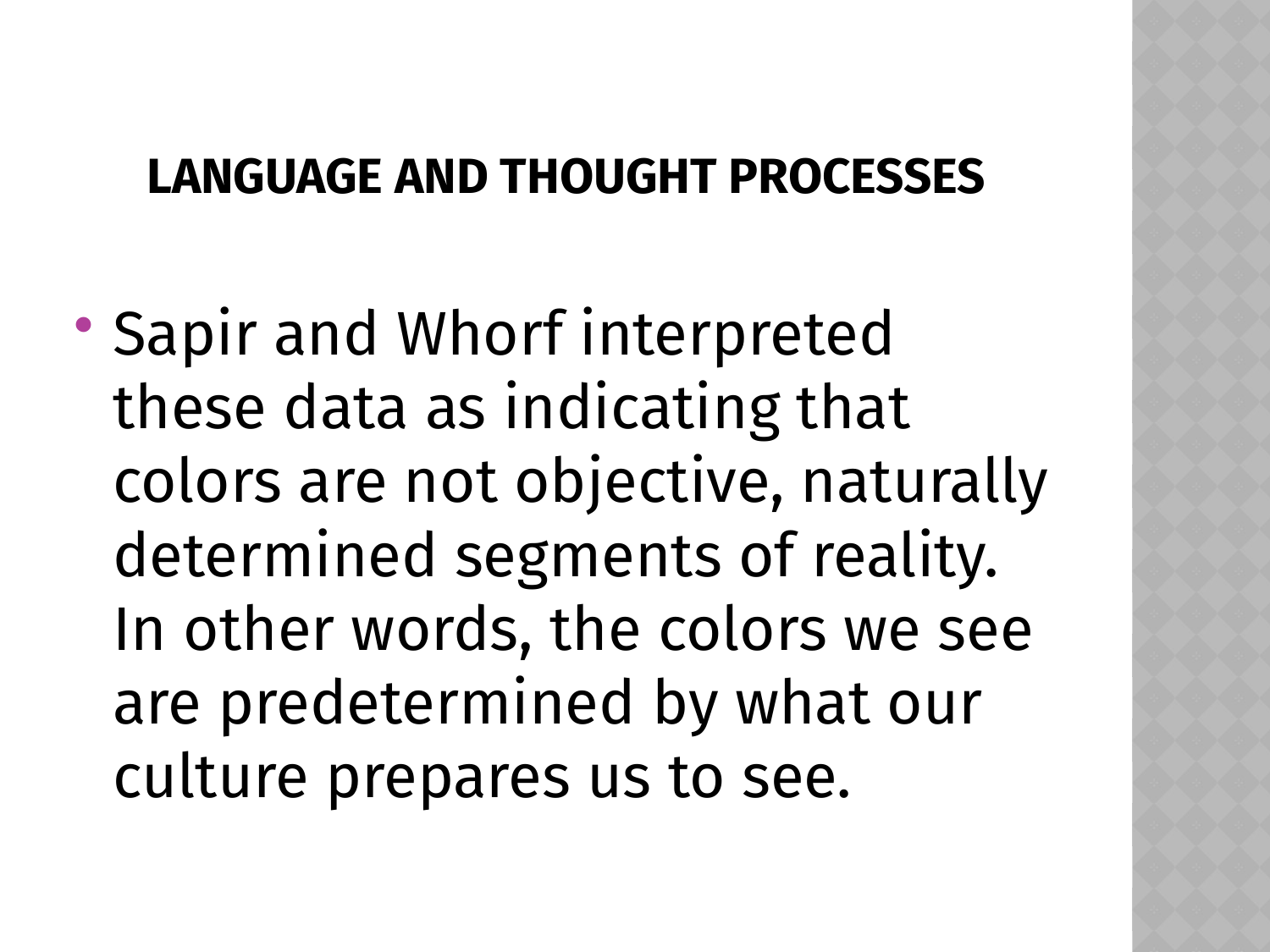

# Language and thought processes

Sapir and Whorf interpreted these data as indicating that colors are not objective, naturally determined segments of reality.  In other words, the colors we see are predetermined by what our culture prepares us to see.